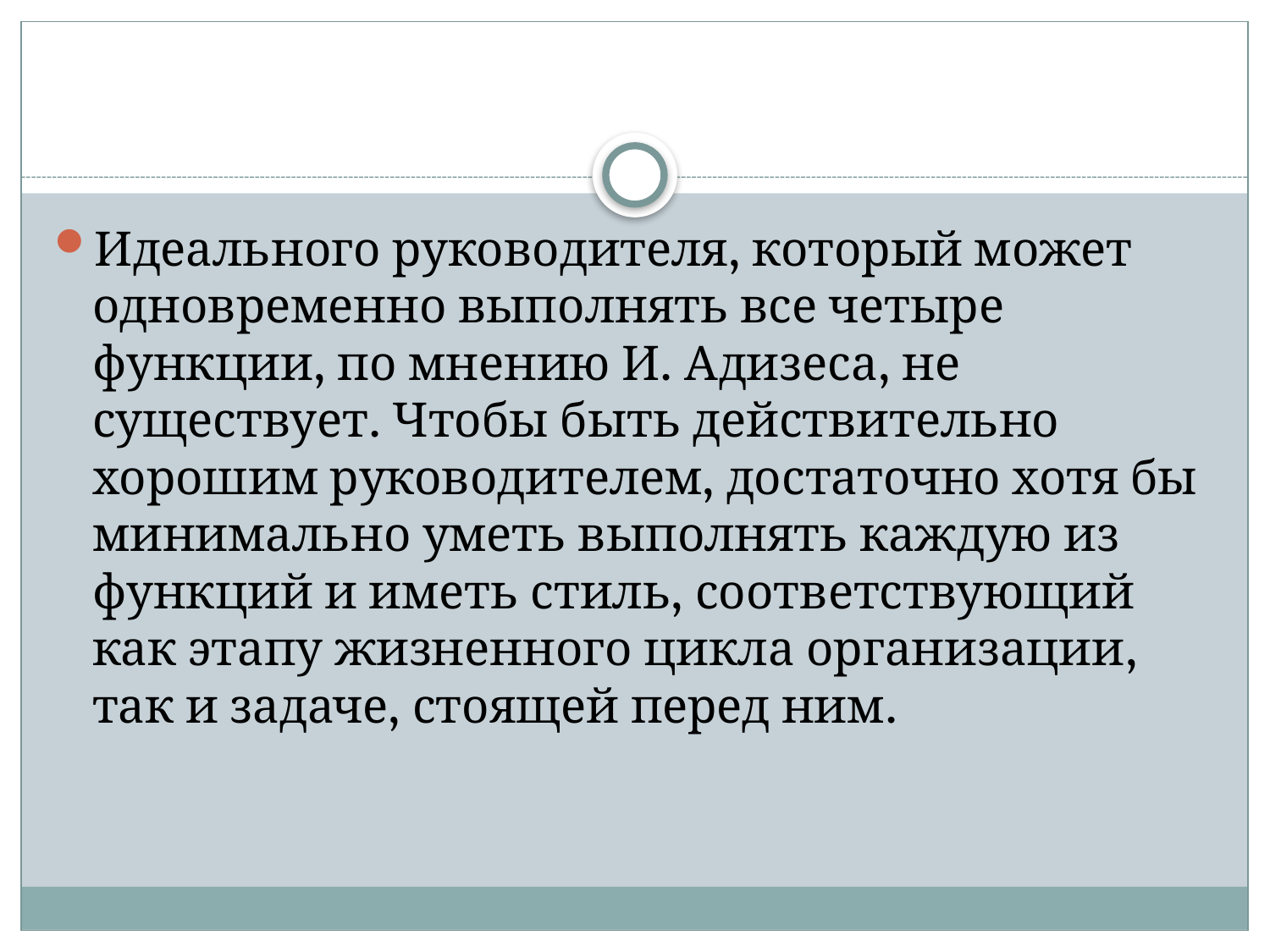

Идеального руководителя, который может одновременно выполнять все четыре функции, по мнению И. Адизеса, не существует. Чтобы быть действительно хорошим руководителем, достаточно хотя бы минимально уметь выполнять каждую из функций и иметь стиль, соответствующий как этапу жизненного цикла организации, так и задаче, стоящей перед ним.